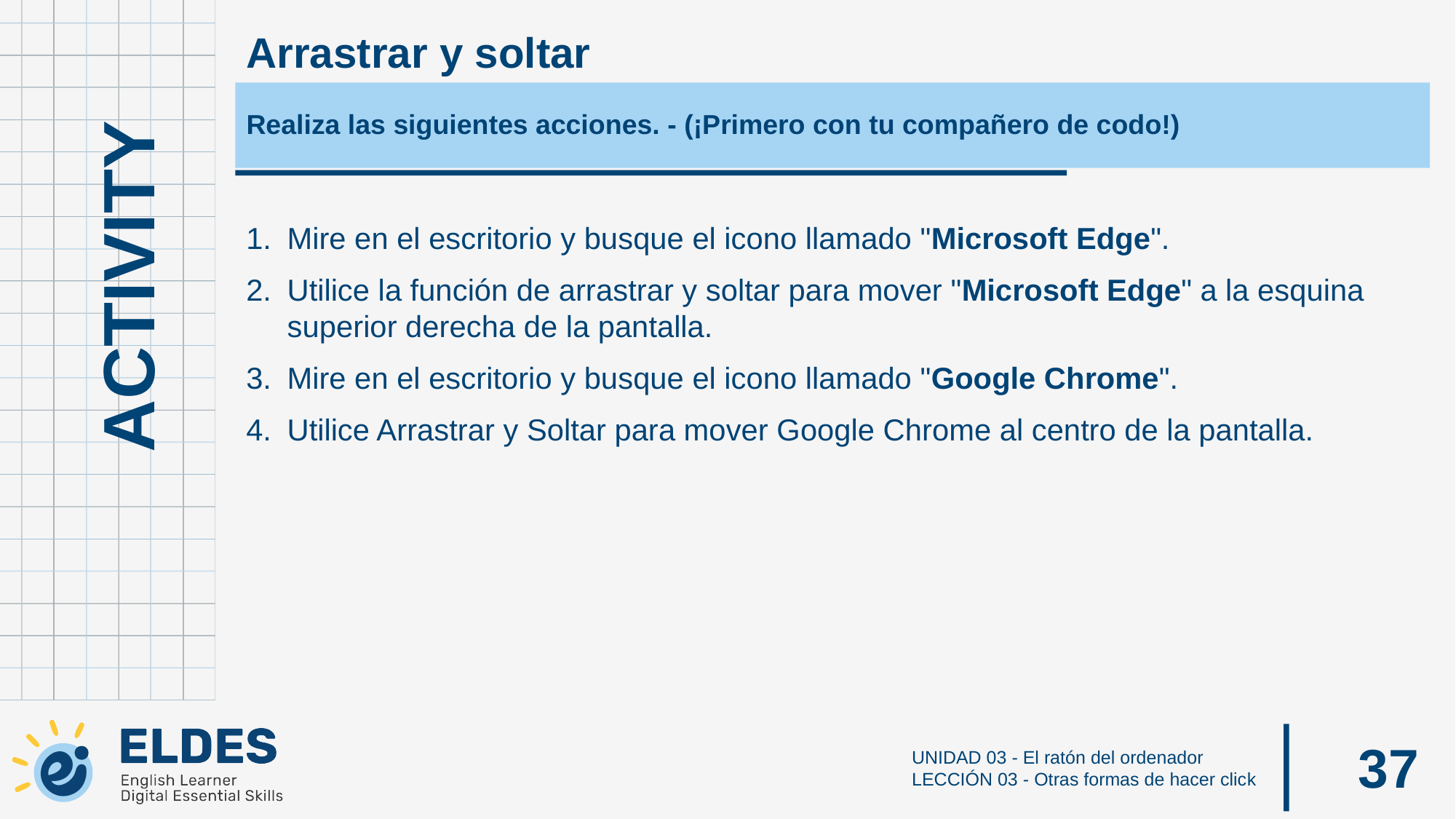

Arrastrar y soltar
Realiza las siguientes acciones. - (¡Primero con tu compañero de codo!)
Mire en el escritorio y busque el icono llamado "Microsoft Edge".
Utilice la función de arrastrar y soltar para mover "Microsoft Edge" a la esquina superior derecha de la pantalla.
Mire en el escritorio y busque el icono llamado "Google Chrome".
Utilice Arrastrar y Soltar para mover Google Chrome al centro de la pantalla.

37
UNIDAD 03 - El ratón del ordenador
LECCIÓN 03 - Otras formas de hacer click